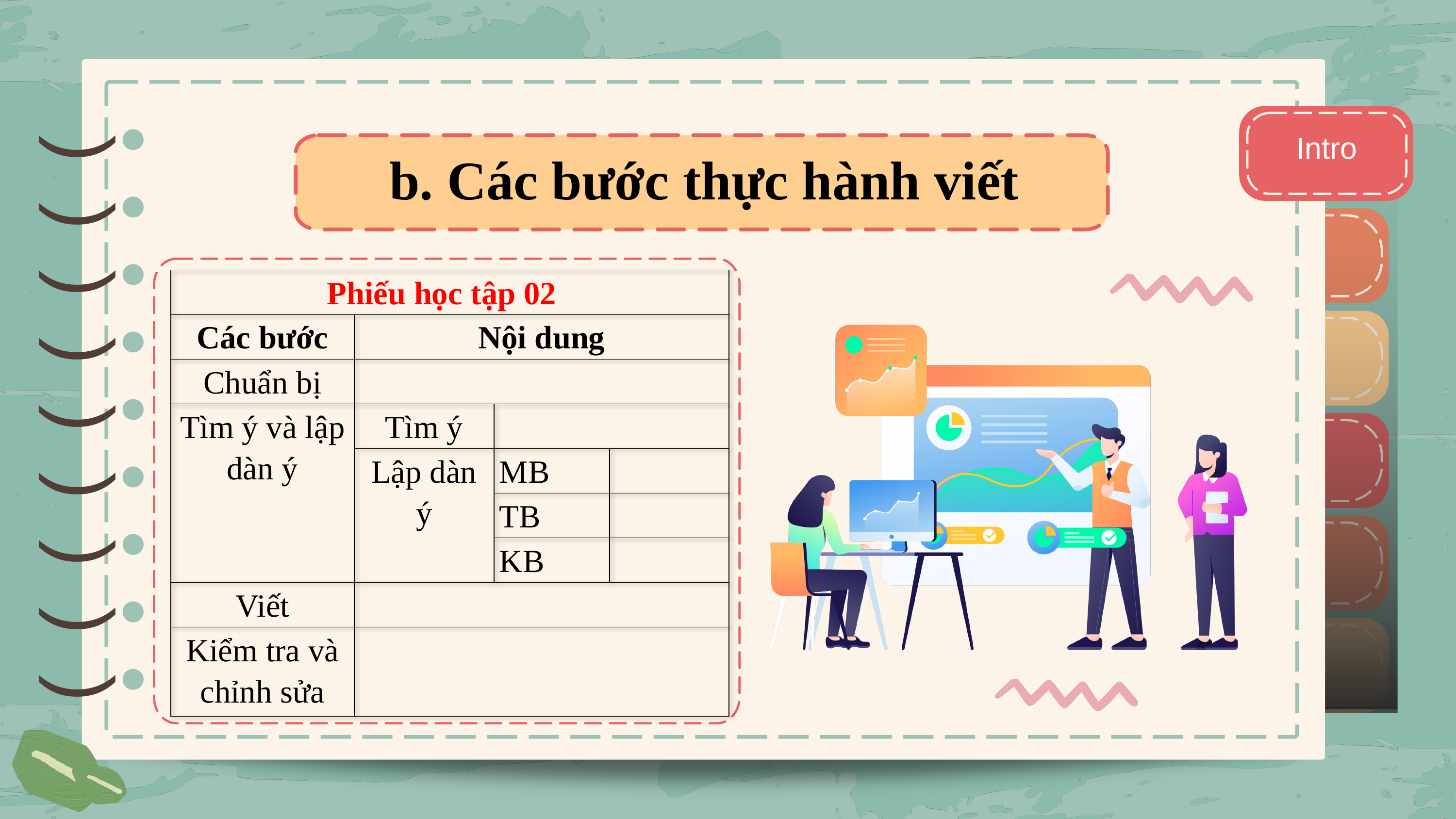

Intro
)
)
)
)
)
)
)
)
)

)
)
)
)
)
)
)
)
)

b. Các bước thực hành viết

| Phiếu học tập 02 |  |  |  |
| --- | --- | --- | --- |
| Các bước | Nội dung |  |  |
| Chuẩn bị |  |  |  |
| Tìm ý và lập dàn ý | Tìm ý |  |  |
|  | Lập dàn ý | MB |  |
|  |  | TB |  |
|  |  | KB |  |
| Viết |  |  |  |
| Kiểm tra và chỉnh sửa |  |  |  |